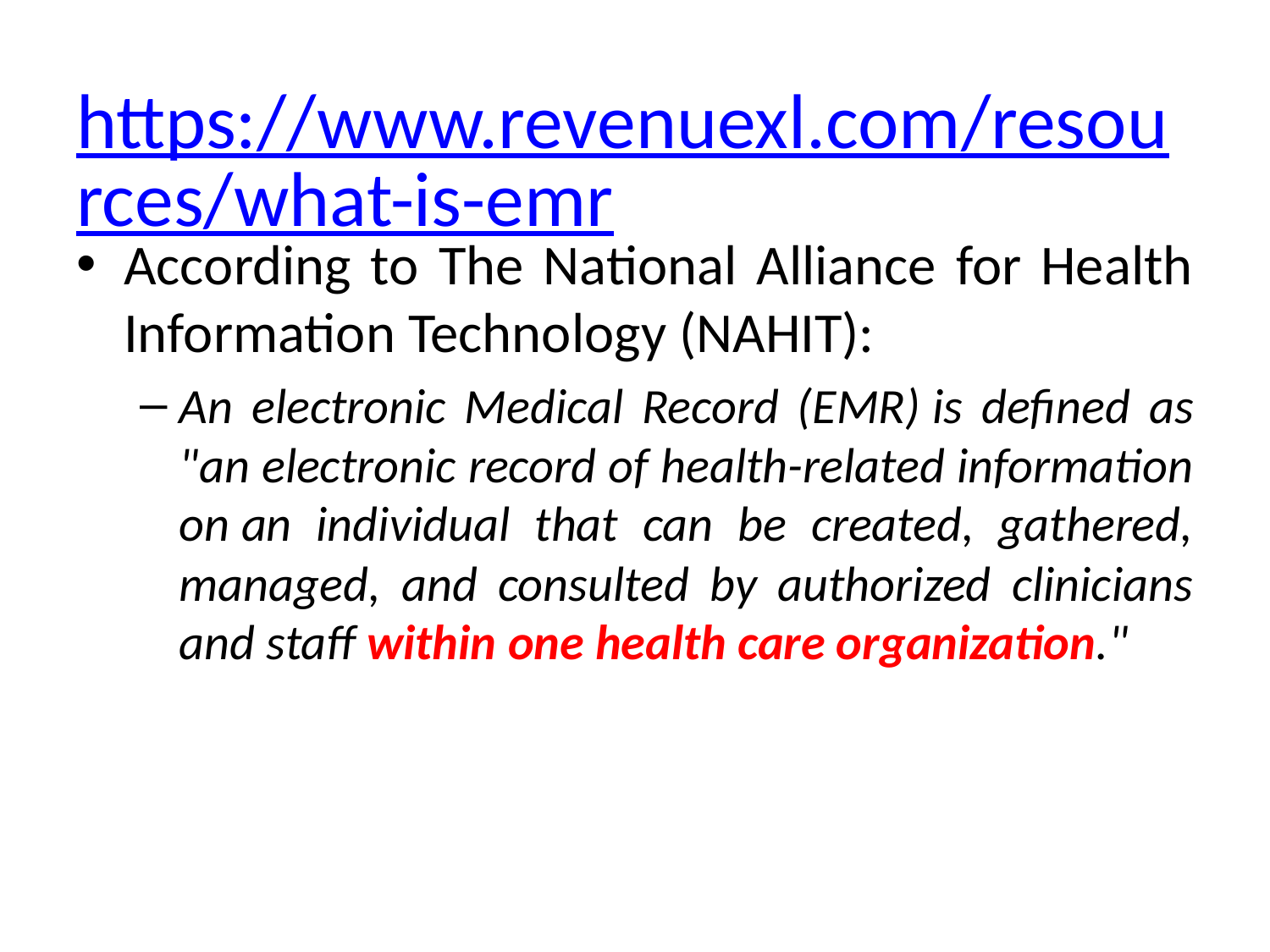

# https://www.revenuexl.com/resources/what-is-emr
According to The National Alliance for Health Information Technology (NAHIT):
An electronic Medical Record (EMR) is defined as "an electronic record of health-related information on an individual that can be created, gathered, managed, and consulted by authorized clinicians and staff within one health care organization."